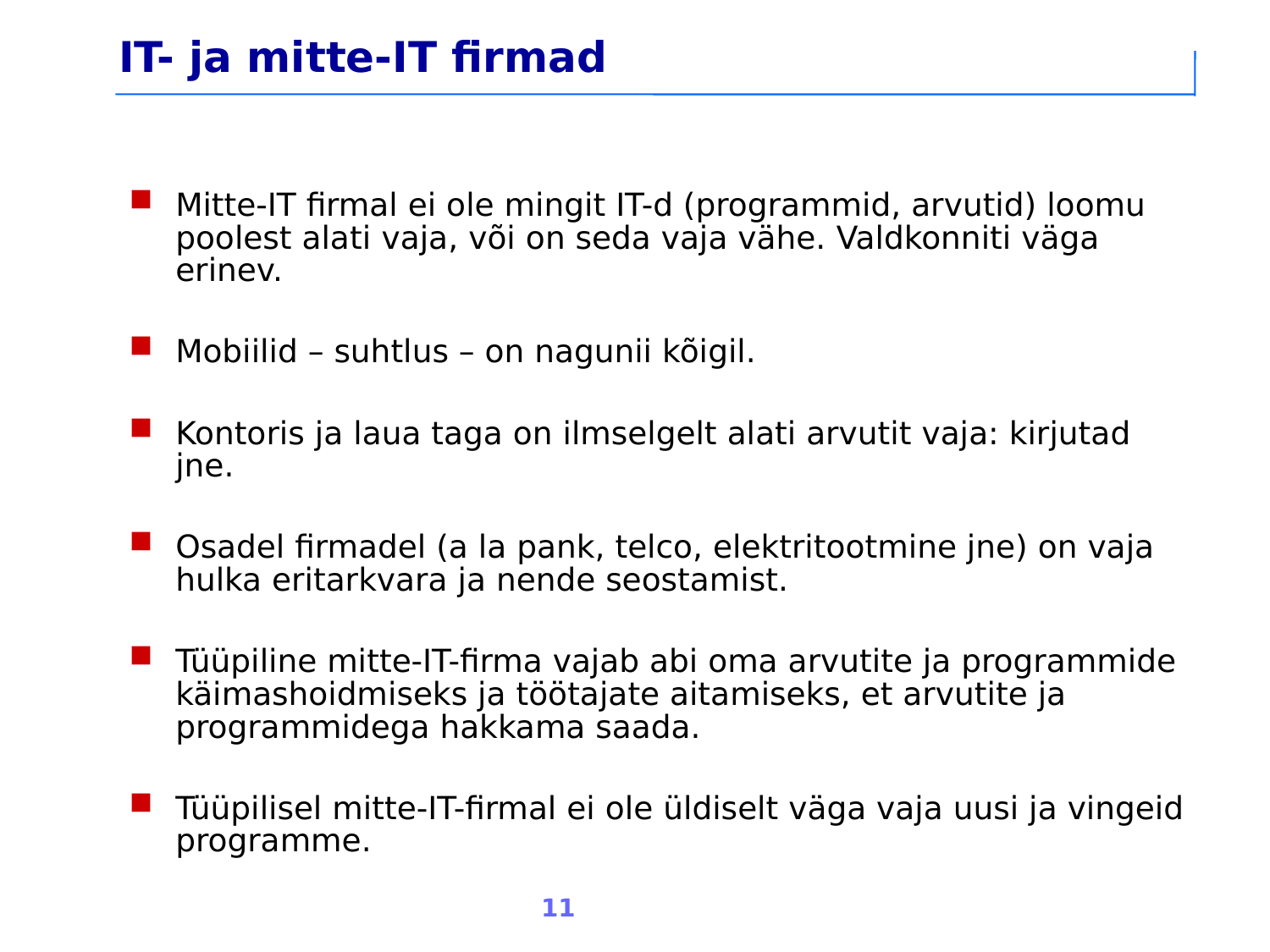

IT- ja mitte-IT firmad

Mitte-IT firmal ei ole mingit IT-d (programmid, arvutid) loomu poolest alati vaja, või on seda vaja vähe. Valdkonniti väga erinev.

Mobiilid – suhtlus – on nagunii kõigil.

Kontoris ja laua taga on ilmselgelt alati arvutit vaja: kirjutad jne.

Osadel firmadel (a la pank, telco, elektritootmine jne) on vaja hulka eritarkvara ja nende seostamist.

Tüüpiline mitte-IT-firma vajab abi oma arvutite ja programmide käimashoidmiseks ja töötajate aitamiseks, et arvutite ja programmidega hakkama saada.

Tüüpilisel mitte-IT-firmal ei ole üldiselt väga vaja uusi ja vingeid programme.